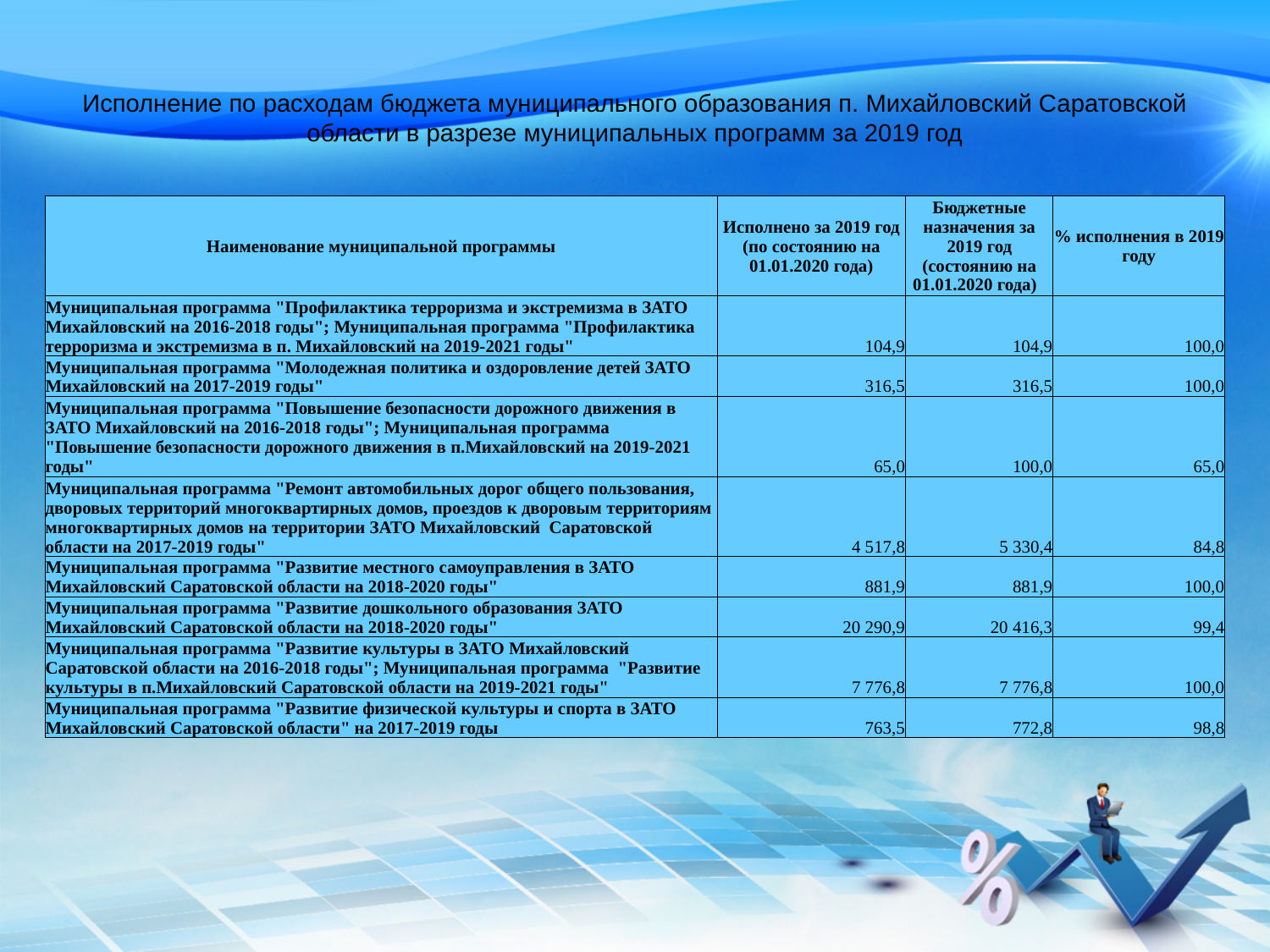

# Исполнение по расходам бюджета муниципального образования п. Михайловский Саратовской области в разрезе муниципальных программ за 2019 год
| Наименование муниципальной программы | Исполнено за 2019 год (по состоянию на 01.01.2020 года) | Бюджетные назначения за 2019 год (состоянию на 01.01.2020 года) | % исполнения в 2019 году |
| --- | --- | --- | --- |
| Муниципальная программа "Профилактика терроризма и экстремизма в ЗАТО Михайловский на 2016-2018 годы"; Муниципальная программа "Профилактика терроризма и экстремизма в п. Михайловский на 2019-2021 годы" | 104,9 | 104,9 | 100,0 |
| Муниципальная программа "Молодежная политика и оздоровление детей ЗАТО Михайловский на 2017-2019 годы" | 316,5 | 316,5 | 100,0 |
| Муниципальная программа "Повышение безопасности дорожного движения в ЗАТО Михайловский на 2016-2018 годы"; Муниципальная программа "Повышение безопасности дорожного движения в п.Михайловский на 2019-2021 годы" | 65,0 | 100,0 | 65,0 |
| Муниципальная программа "Ремонт автомобильных дорог общего пользования, дворовых территорий многоквартирных домов, проездов к дворовым территориям многоквартирных домов на территории ЗАТО Михайловский Саратовской области на 2017-2019 годы" | 4 517,8 | 5 330,4 | 84,8 |
| Муниципальная программа "Развитие местного самоуправления в ЗАТО Михайловский Саратовской области на 2018-2020 годы" | 881,9 | 881,9 | 100,0 |
| Муниципальная программа "Развитие дошкольного образования ЗАТО Михайловский Саратовской области на 2018-2020 годы" | 20 290,9 | 20 416,3 | 99,4 |
| Муниципальная программа "Развитие культуры в ЗАТО Михайловский Саратовской области на 2016-2018 годы"; Муниципальная программа "Развитие культуры в п.Михайловский Саратовской области на 2019-2021 годы" | 7 776,8 | 7 776,8 | 100,0 |
| Муниципальная программа "Развитие физической культуры и спорта в ЗАТО Михайловский Саратовской области" на 2017-2019 годы | 763,5 | 772,8 | 98,8 |